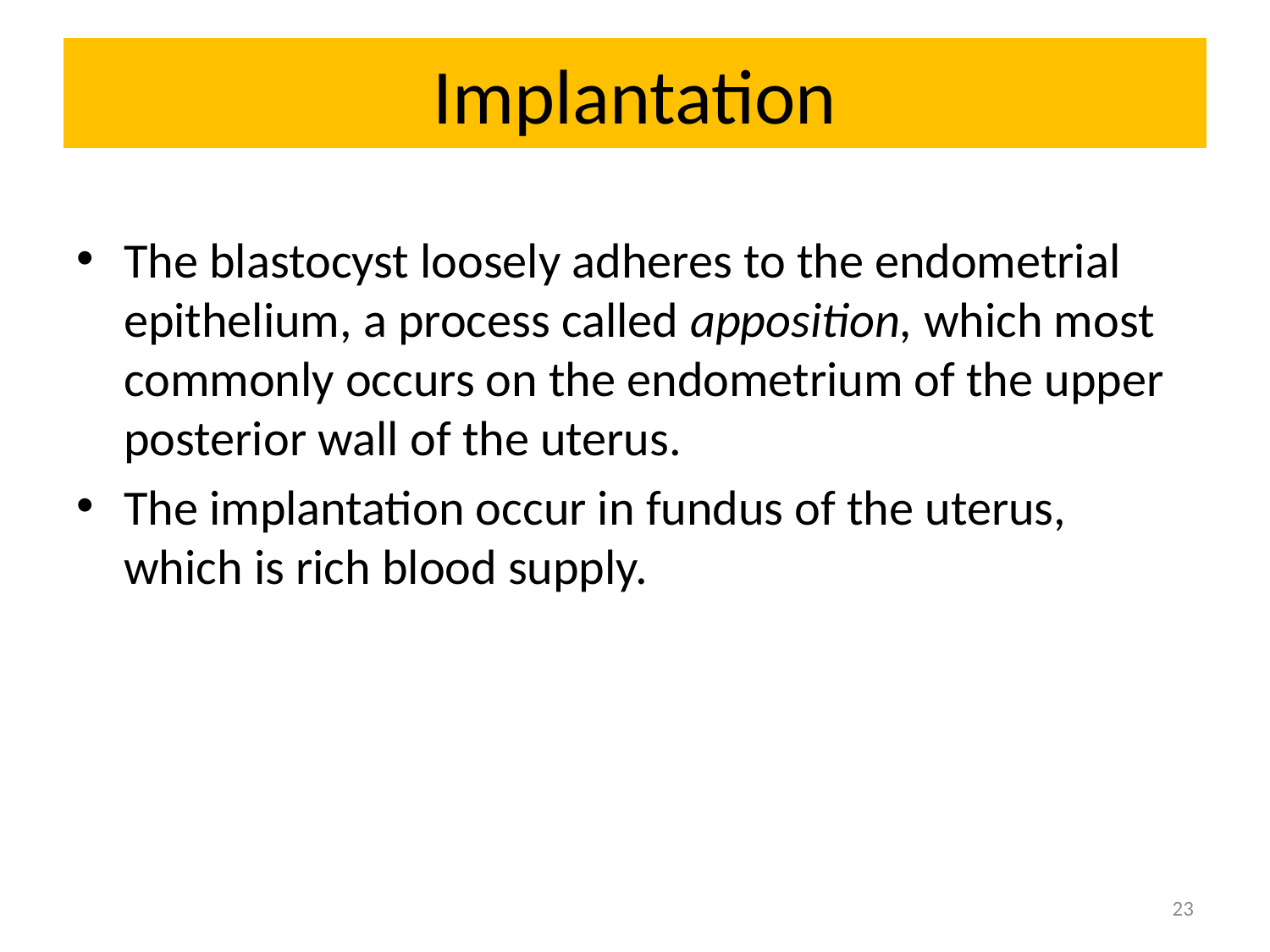

# Implantation
The blastocyst loosely adheres to the endometrial epithelium, a process called apposition, which most commonly occurs on the endometrium of the upper posterior wall of the uterus.
The implantation occur in fundus of the uterus, which is rich blood supply.
23